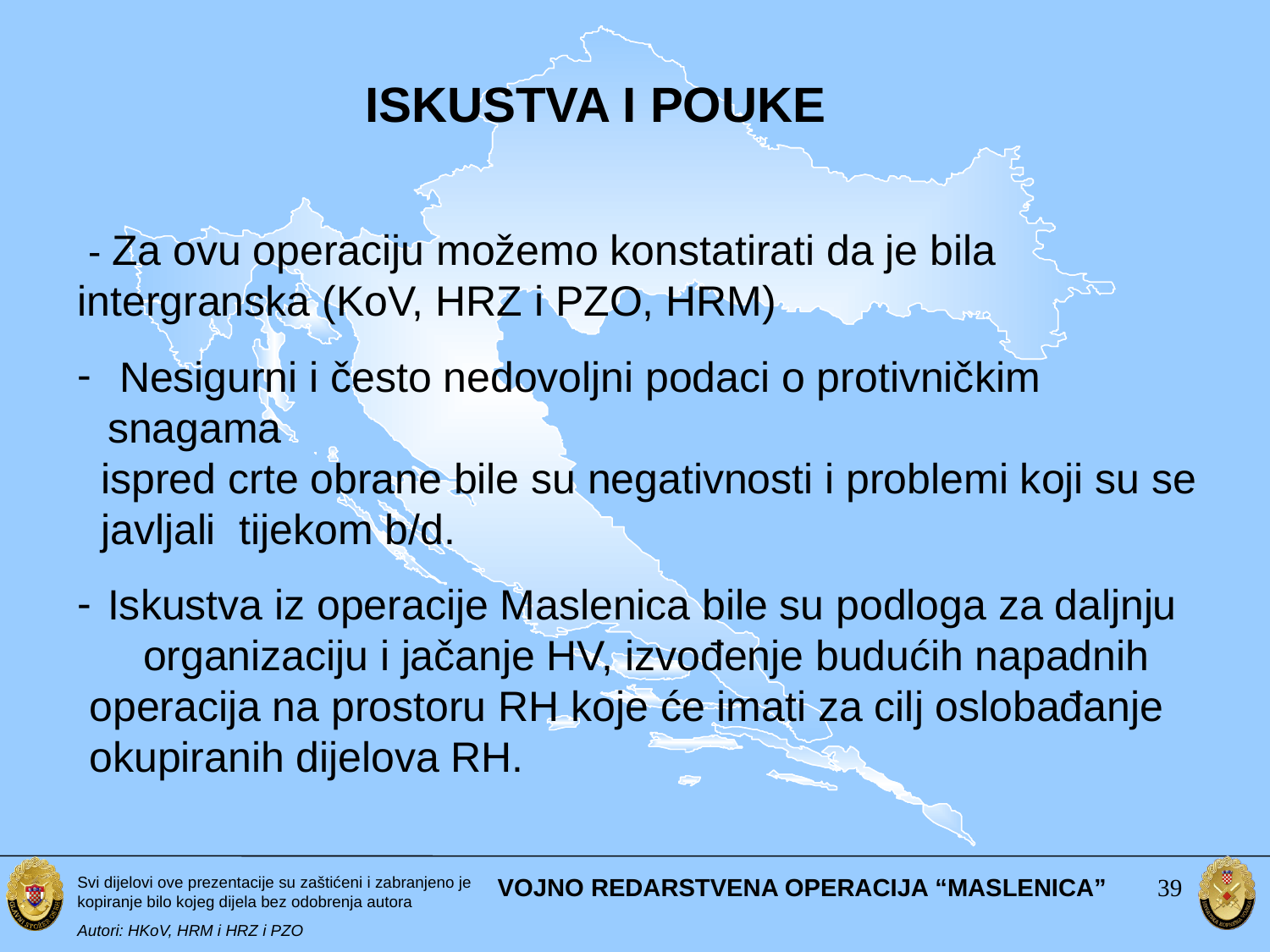

ISKUSTVA I POUKE

 - Za ovu operaciju možemo konstatirati da je bila intergranska (KoV, HRZ i PZO, HRM)

 Nesigurni i često nedovoljni podaci o protivničkim snagama
  ispred crte obrane bile su negativnosti i problemi koji su se
  javljali  tijekom b/d.

Iskustva iz operacije Maslenica bile su podloga za daljnju       organizaciju i jačanje HV, izvođenje budućih napadnih
 operacija na prostoru RH koje će imati za cilj oslobađanje
 okupiranih dijelova RH.

VOJNO REDARSTVENA OPERACIJA “MASLENICA”